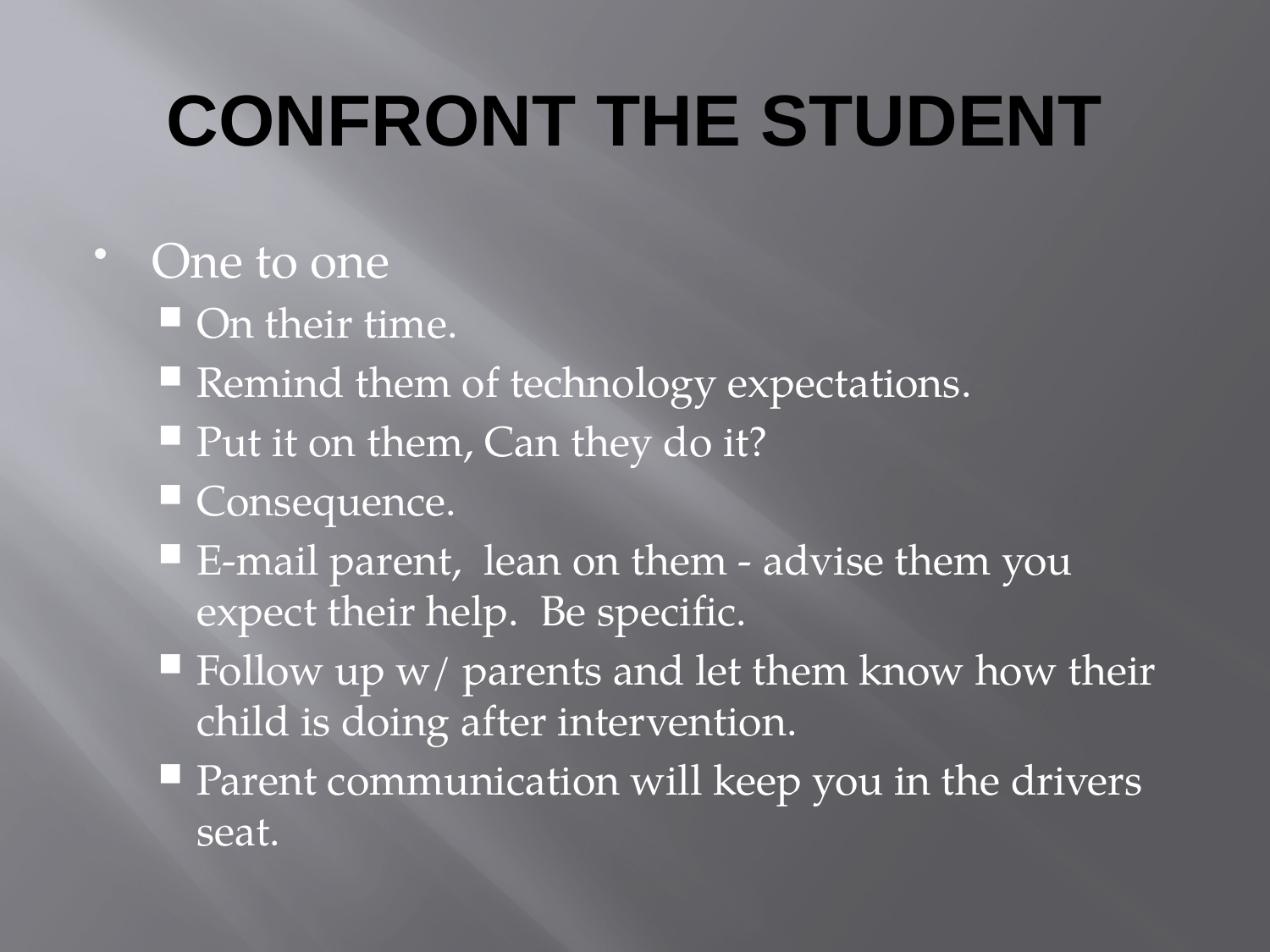

# CONFRONT THE STUDENT
One to one
On their time.
Remind them of technology expectations.
Put it on them, Can they do it?
Consequence.
E-mail parent,  lean on them - advise them you expect their help.  Be specific.
Follow up w/ parents and let them know how their child is doing after intervention.
Parent communication will keep you in the drivers seat.